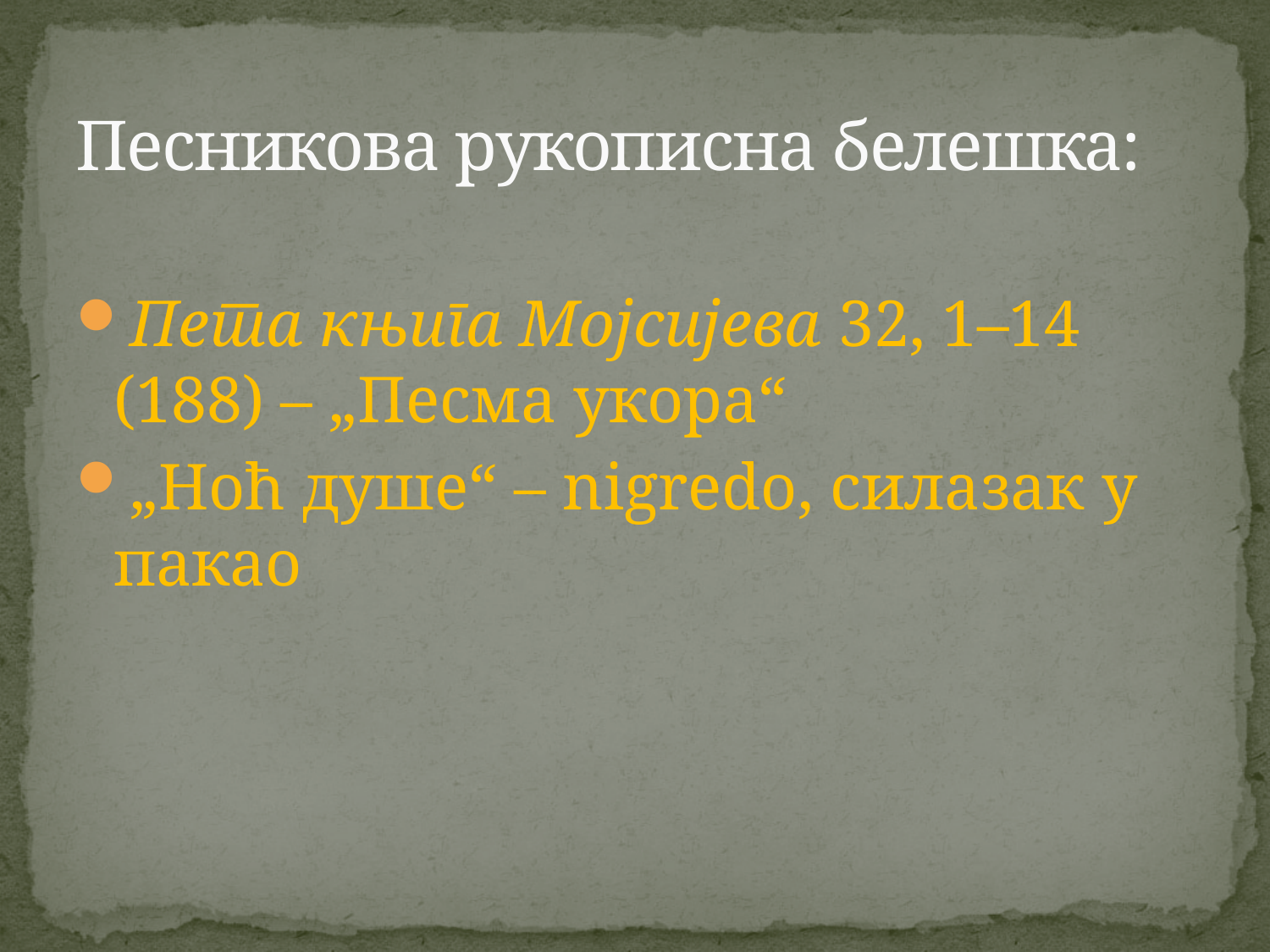

# Песникова рукописна белешка:

Пета књига Мојсијева 32, 1–14 (188) – „Песма укора“
„Ноћ душе“ – nigredo, силазак у пакао